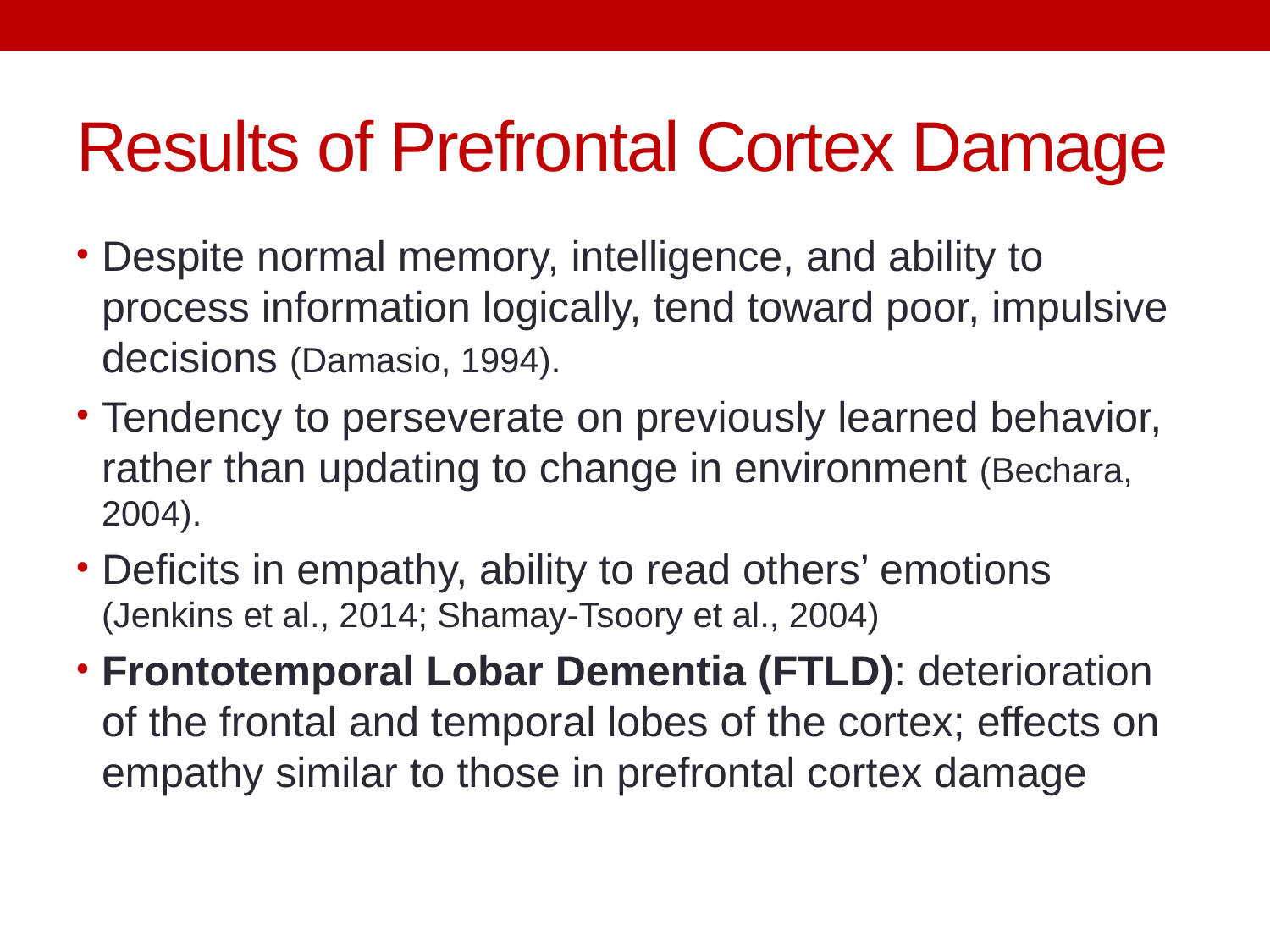

# Results of Prefrontal Cortex Damage
Despite normal memory, intelligence, and ability to process information logically, tend toward poor, impulsive decisions (Damasio, 1994).
Tendency to perseverate on previously learned behavior, rather than updating to change in environment (Bechara, 2004).
Deficits in empathy, ability to read others’ emotions (Jenkins et al., 2014; Shamay-Tsoory et al., 2004)
Frontotemporal Lobar Dementia (FTLD): deterioration of the frontal and temporal lobes of the cortex; effects on empathy similar to those in prefrontal cortex damage